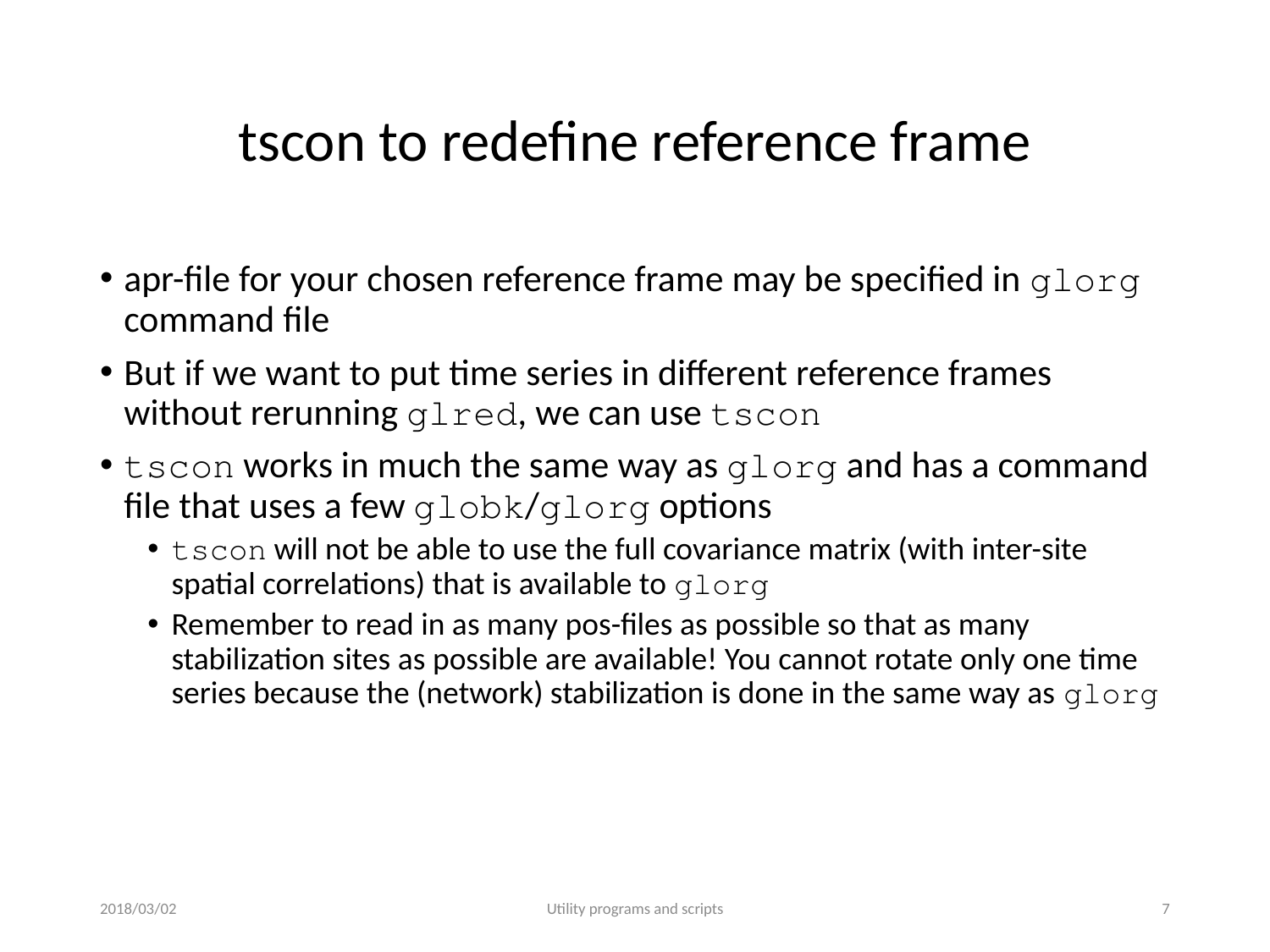

# tscon to redefine reference frame
apr-file for your chosen reference frame may be specified in glorg command file
But if we want to put time series in different reference frames without rerunning glred, we can use tscon
tscon works in much the same way as glorg and has a command file that uses a few globk/glorg options
tscon will not be able to use the full covariance matrix (with inter-site spatial correlations) that is available to glorg
Remember to read in as many pos-files as possible so that as many stabilization sites as possible are available! You cannot rotate only one time series because the (network) stabilization is done in the same way as glorg
2018/03/02
Utility programs and scripts
7